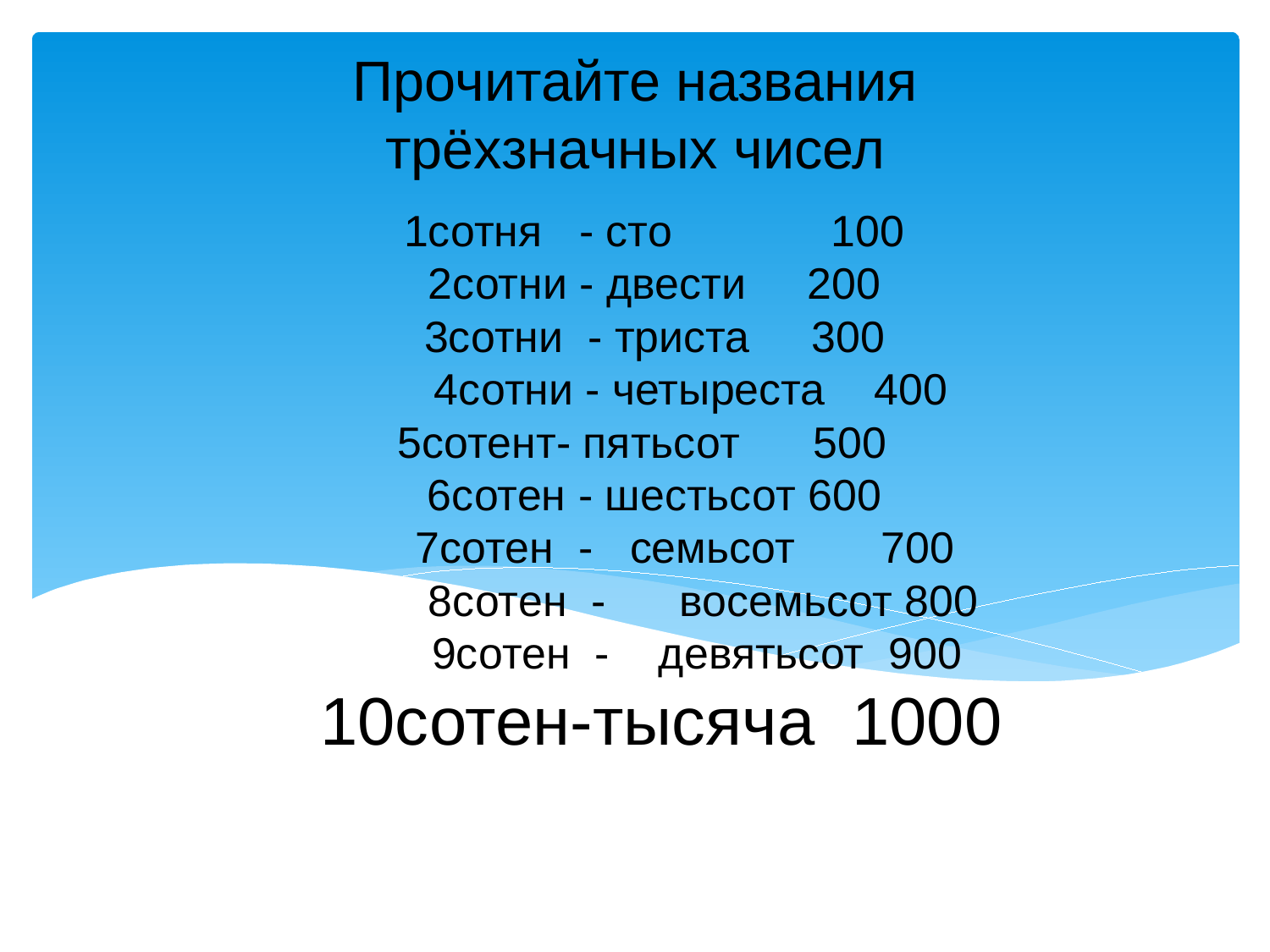

Прочитайте названия трёхзначных чисел
# 1сотня   - сто             100 2сотни - двести     200 3сотни  - триста     300 4сотни - четыреста    400 5сотент- пятьсот      500 6сотен - шестьсот 600 7сотен  -   семьсот       700 8сотен  -      восемьсот 800 9сотен  -    девятьсот  900 10сотен-тысяча  1000